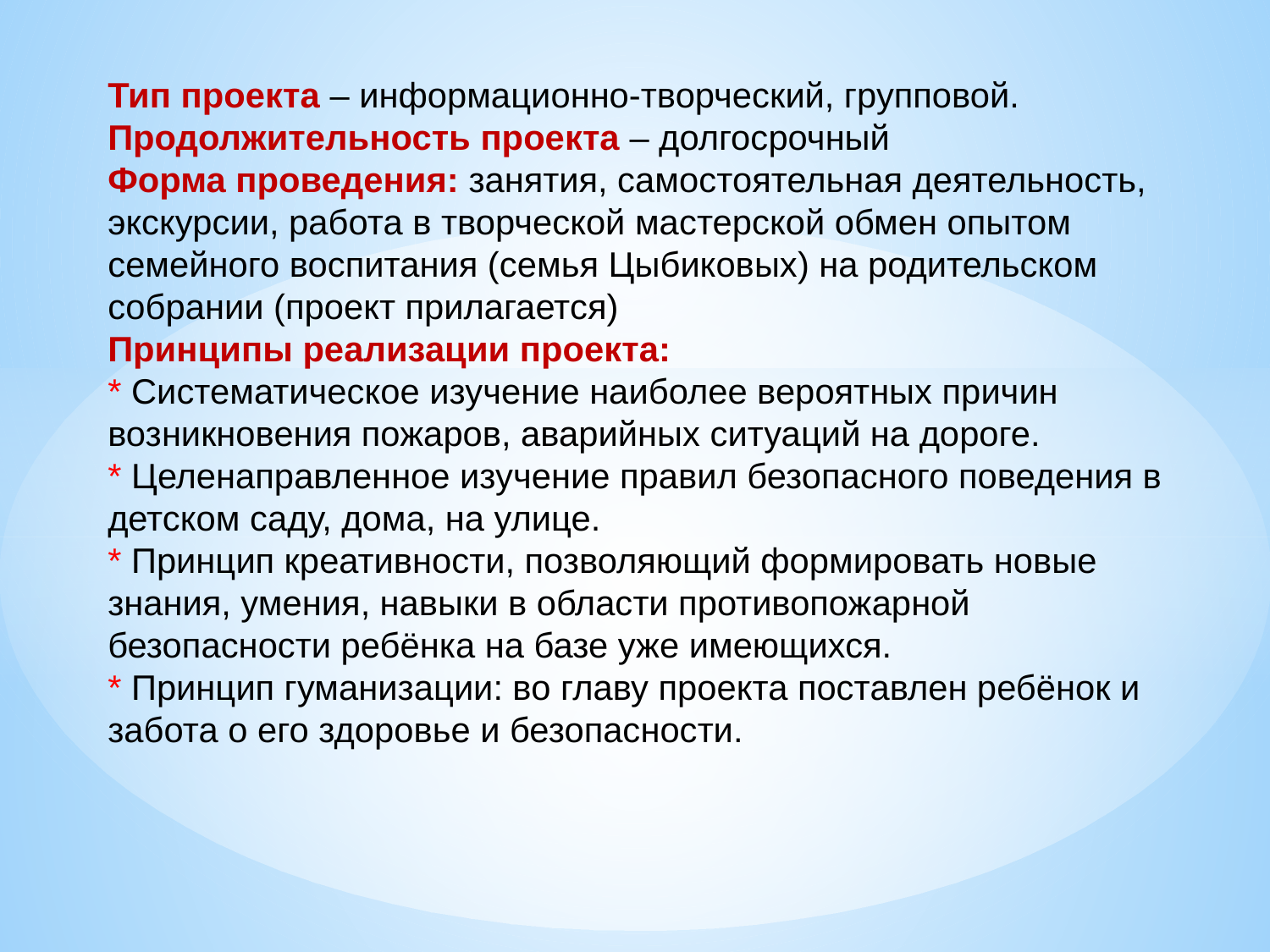

#
Тип проекта – информационно-творческий, групповой.
Продолжительность проекта – долгосрочный
Форма проведения: занятия, самостоятельная деятельность,  экскурсии, работа в творческой мастерской обмен опытом семейного воспитания (семья Цыбиковых) на родительском собрании (проект прилагается)
Принципы реализации проекта:
* Систематическое изучение наиболее вероятных причин           возникновения пожаров, аварийных ситуаций на дороге.
* Целенаправленное изучение правил безопасного поведения в детском саду, дома, на улице.
* Принцип креативности, позволяющий формировать новые знания, умения, навыки в области противопожарной безопасности ребёнка на базе уже имеющихся.
* Принцип гуманизации: во главу проекта поставлен ребёнок и забота о его здоровье и безопасности.